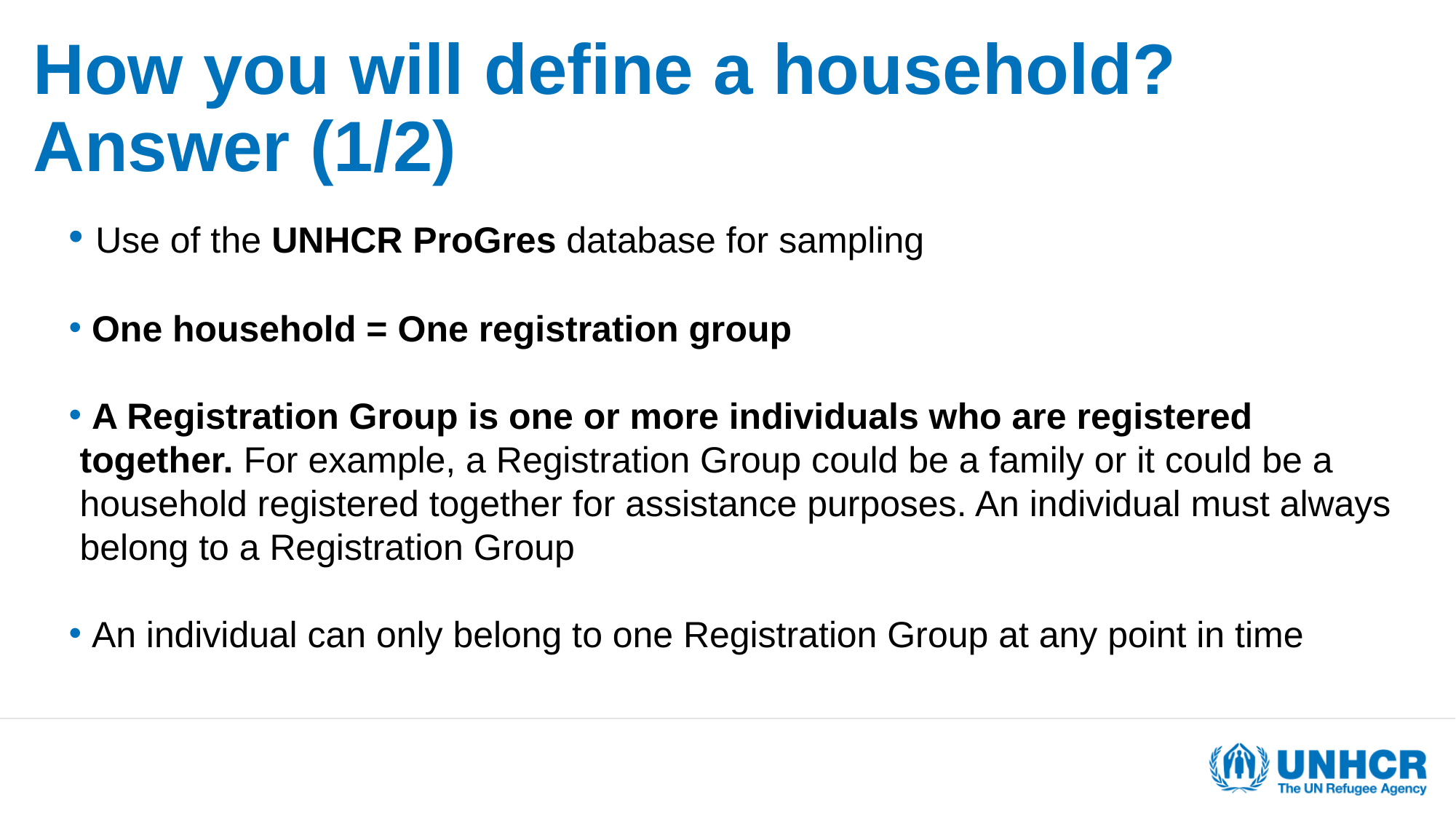

# How you will define a household? Answer (1/2)
 Use of the UNHCR ProGres database for sampling

 One household = One registration group

 A Registration Group is one or more individuals who are registered together. For example, a Registration Group could be a family or it could be a household registered together for assistance purposes. An individual must always belong to a Registration Group

 An individual can only belong to one Registration Group at any point in time